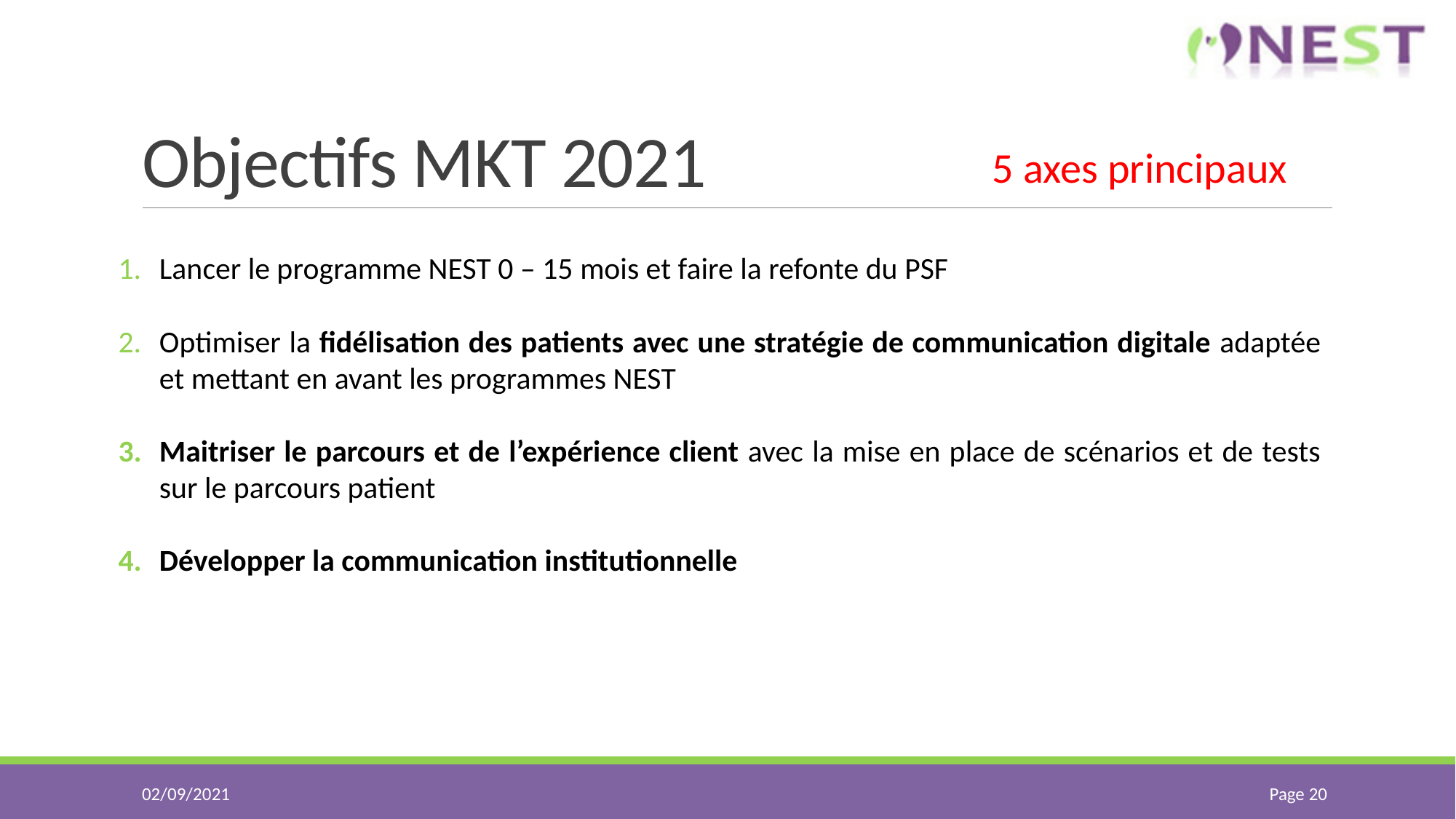

# Objectifs MKT 2021
5 axes principaux

Lancer le programme NEST 0 – 15 mois et faire la refonte du PSF

Optimiser la fidélisation des patients avec une stratégie de communication digitale adaptée et mettant en avant les programmes NEST

Maitriser le parcours et de l’expérience client avec la mise en place de scénarios et de tests sur le parcours patient

Développer la communication institutionnelle
02/09/2021
Page 20